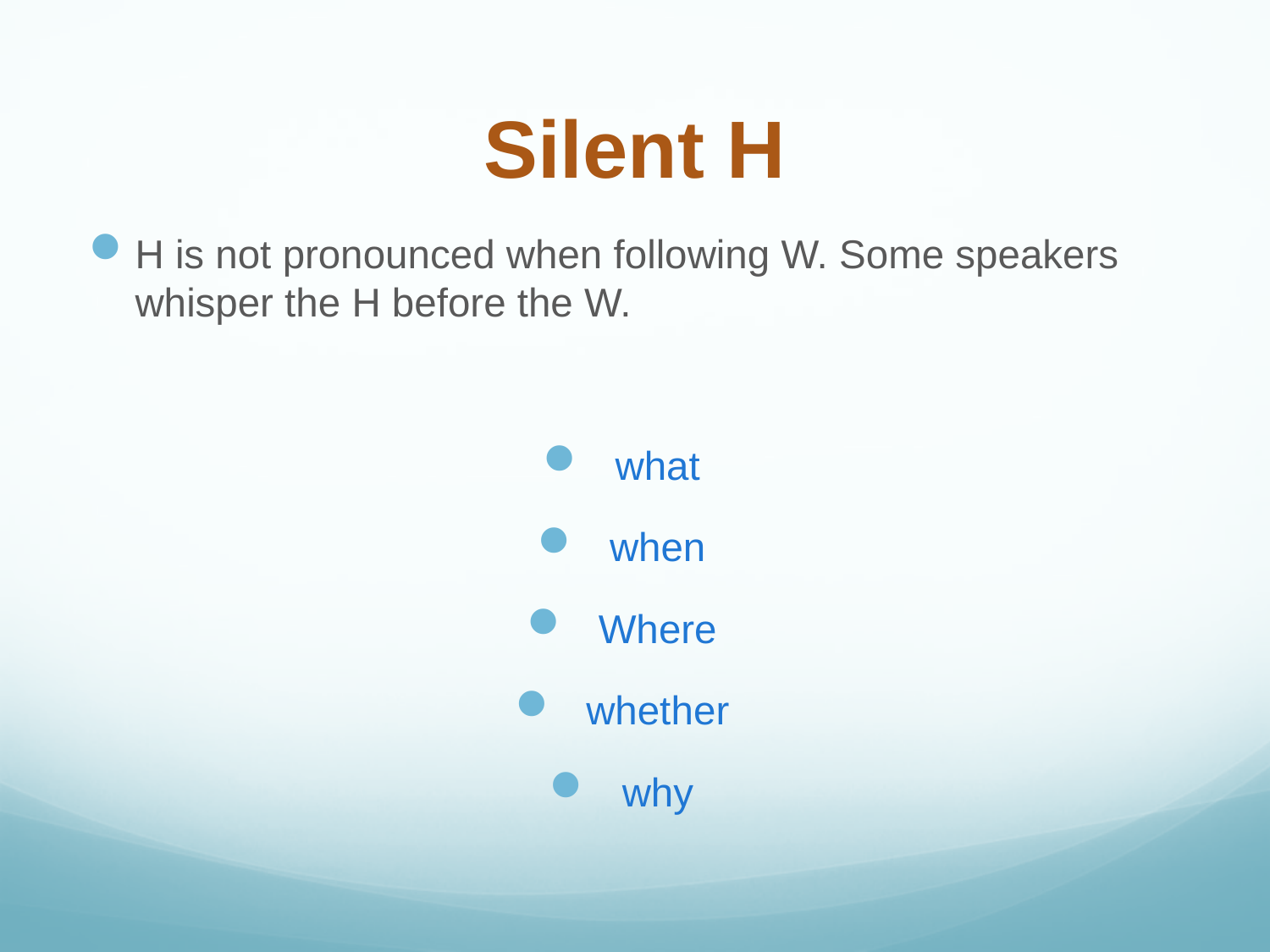

# Silent H
H is not pronounced when following W. Some speakers whisper the H before the W.

what
when
Where
 whether
 why